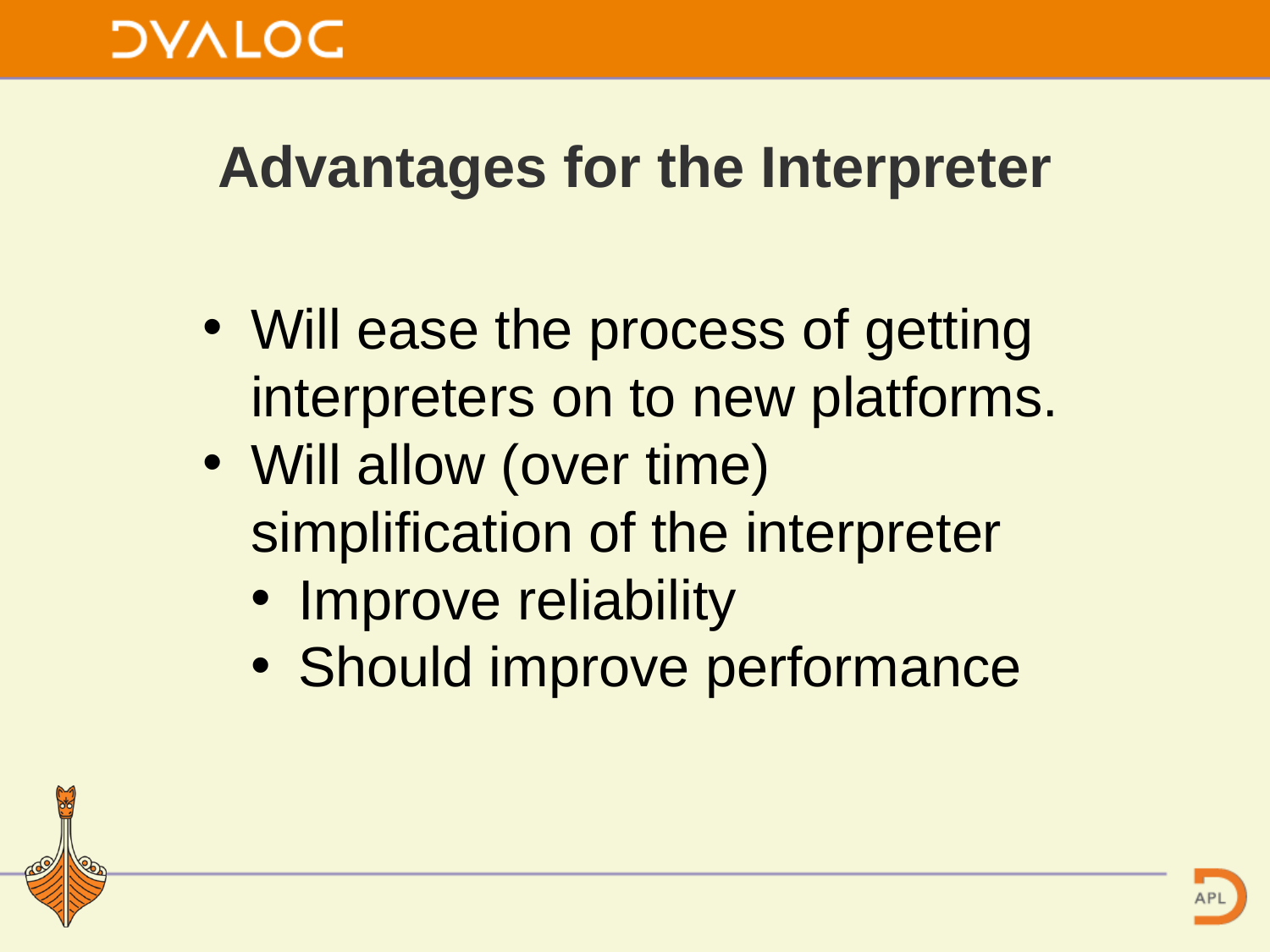

# Advantages for the Interpreter
Will ease the process of getting interpreters on to new platforms.
Will allow (over time) simplification of the interpreter
Improve reliability
Should improve performance